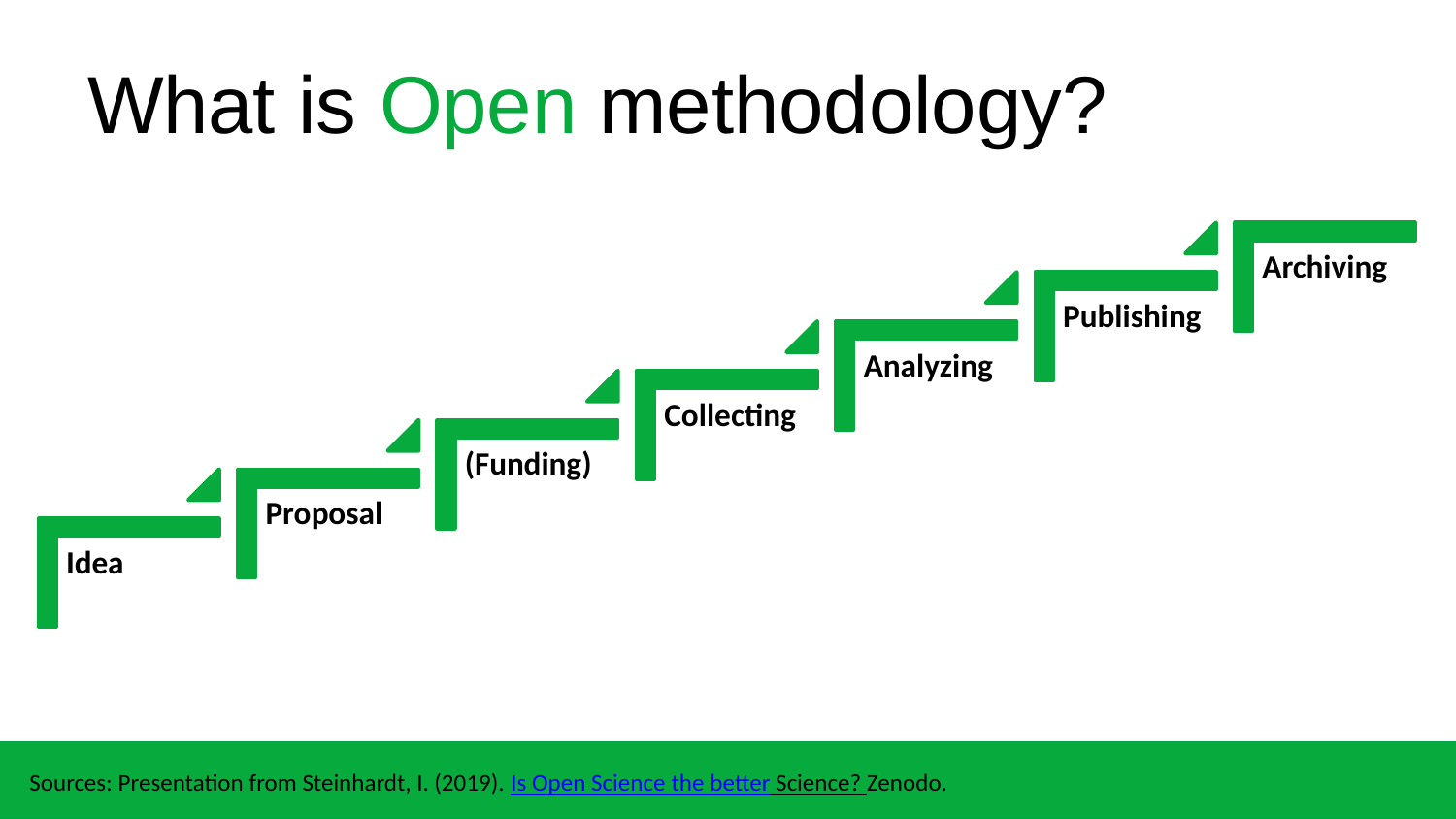

# What is Open methodology?
Idea
Proposal
(Funding)
Collecting
Analyzing
Publishing
Archiving

13
Sources: Presentation from Steinhardt, I. (2019). Is Open Science the better Science? Zenodo.